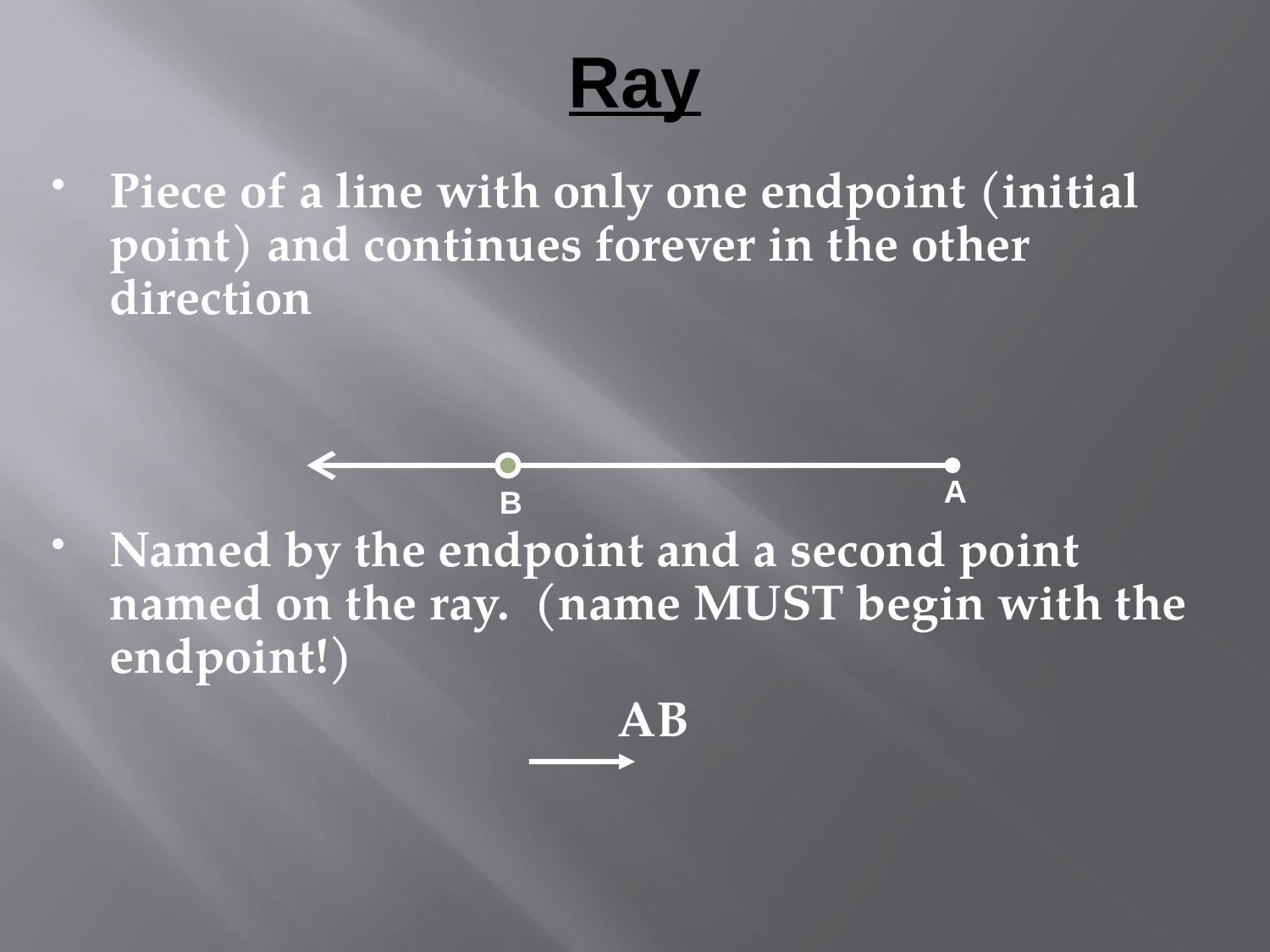

# Ray
Piece of a line with only one endpoint (initial point) and continues forever in the other direction

Named by the endpoint and a second point named on the ray.  (name MUST begin with the endpoint!)
					AB

A
B